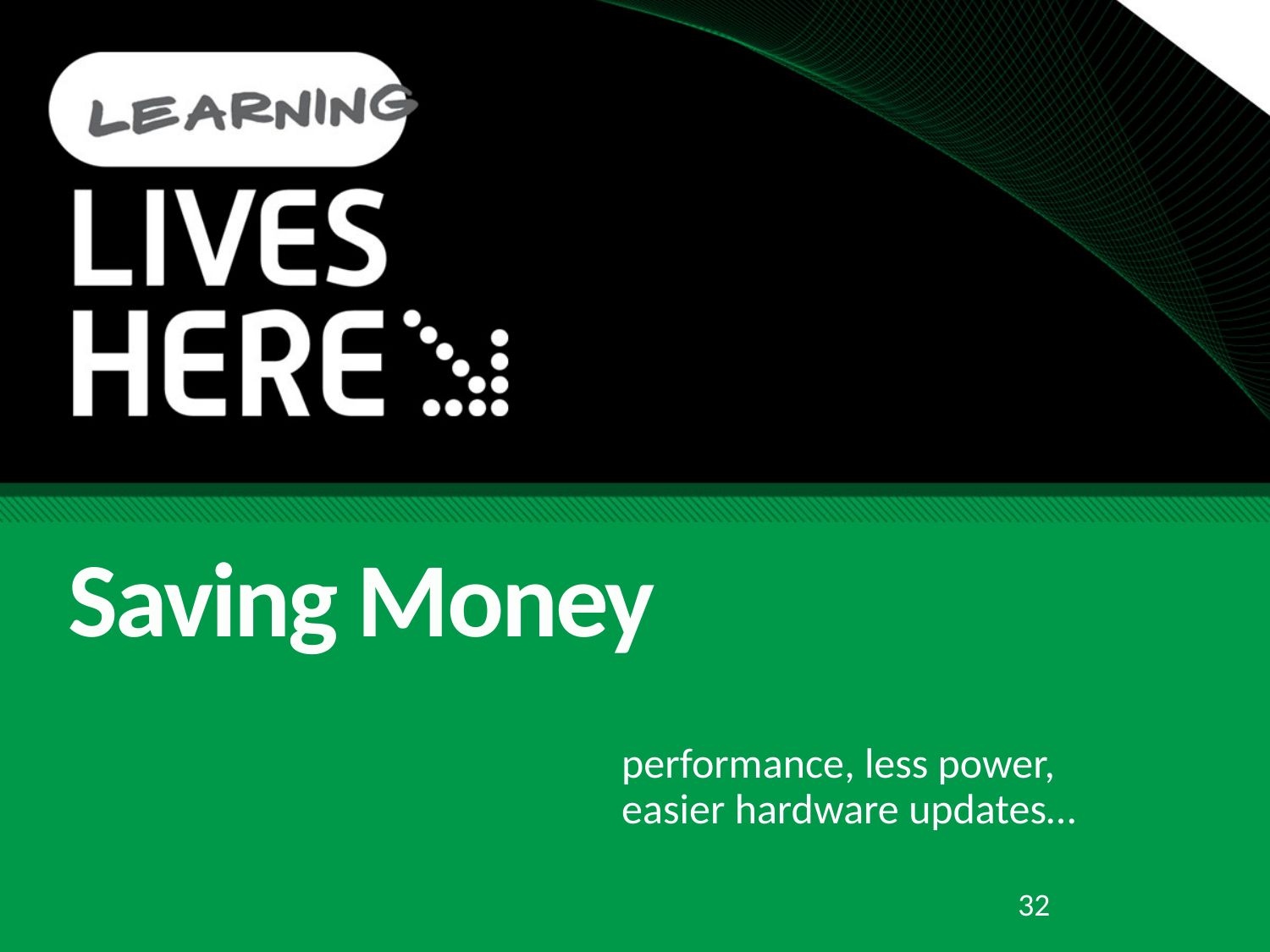

# Saving Money
performance, less power, easier hardware updates…
32